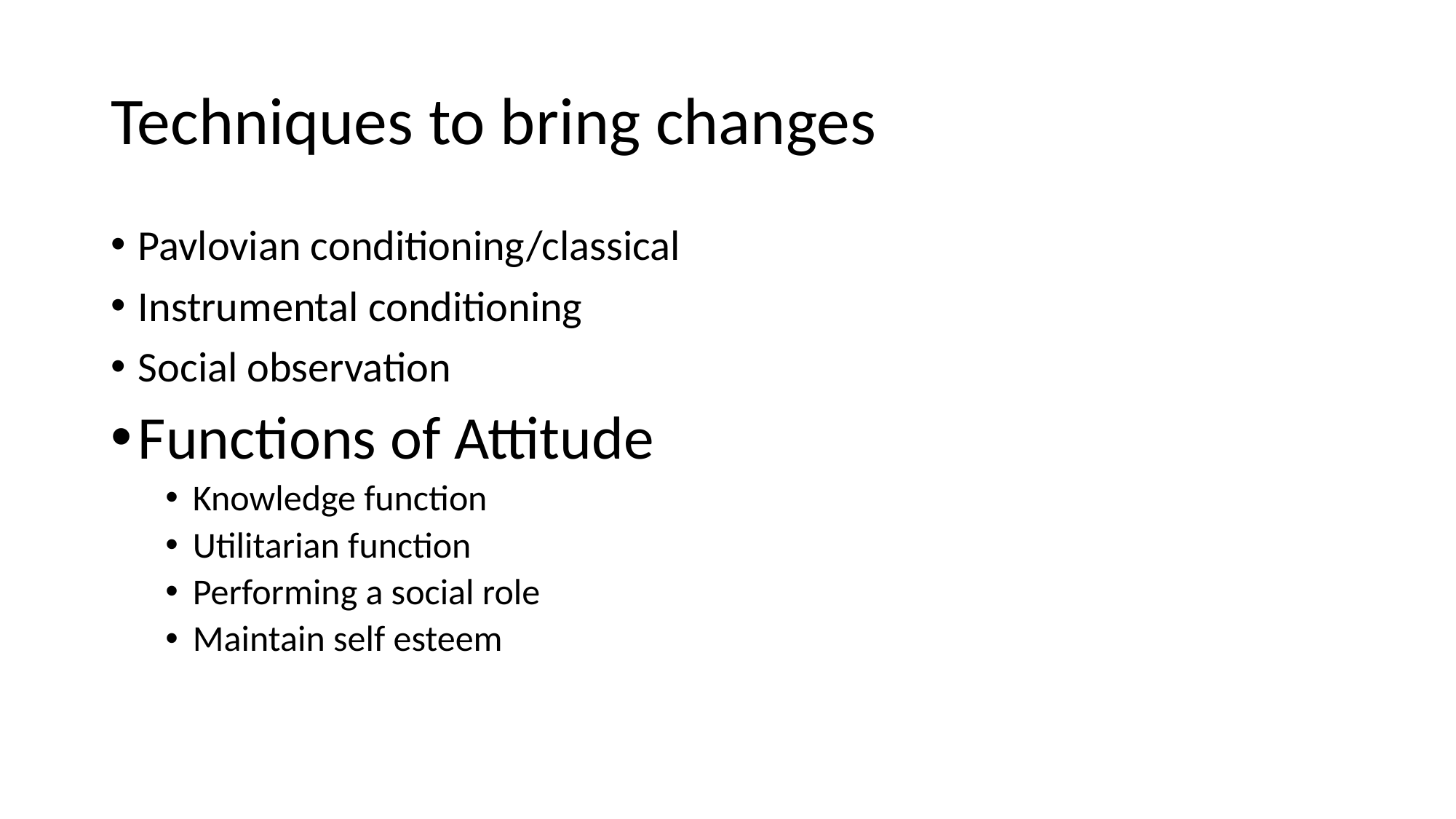

# Techniques to bring changes
Pavlovian conditioning/classical
Instrumental conditioning
Social observation
Functions of Attitude
Knowledge function
Utilitarian function
Performing a social role
Maintain self esteem